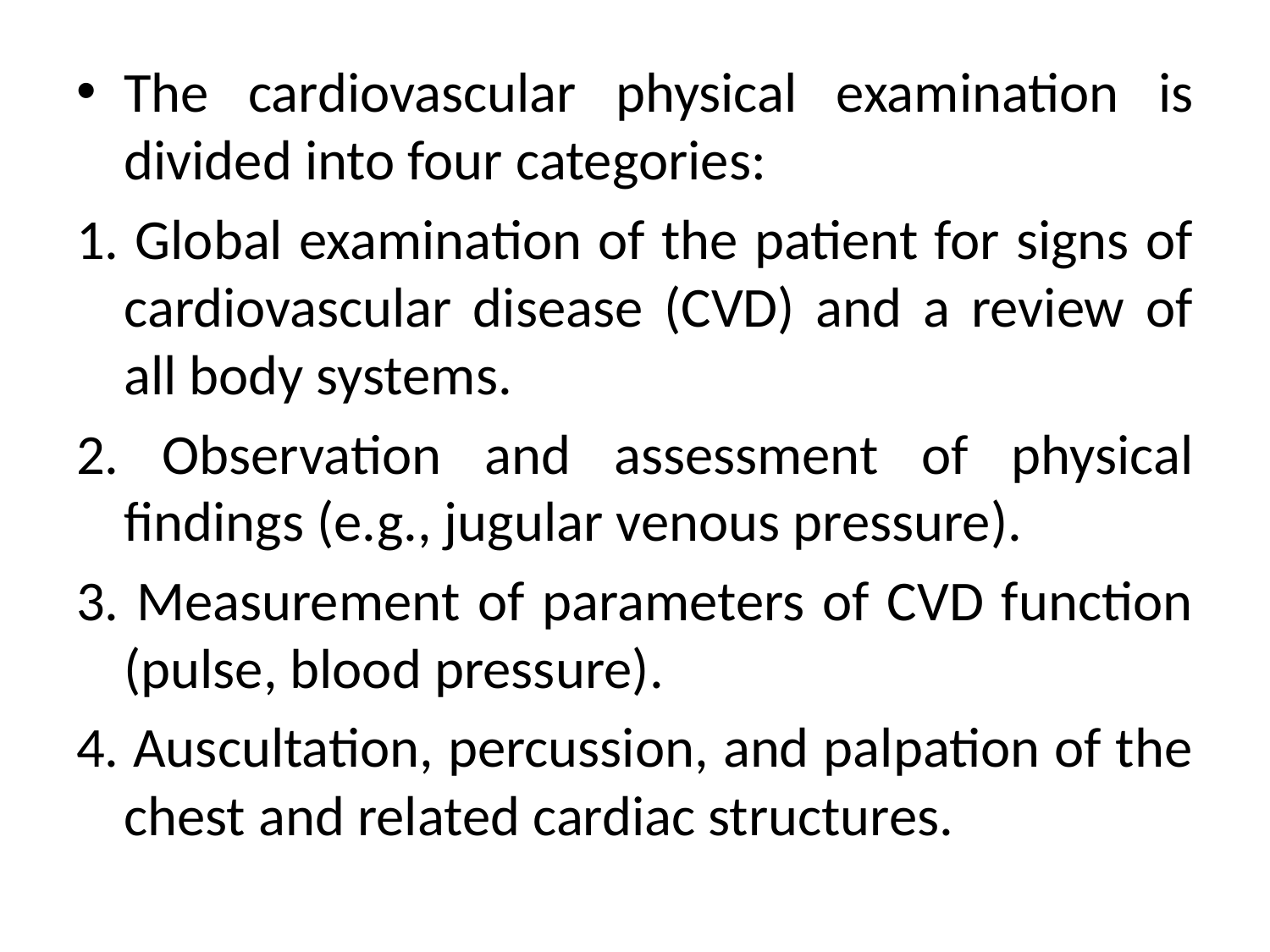

The cardiovascular physical examination is divided into four categories:
1. Global examination of the patient for signs of cardiovascular disease (CVD) and a review of all body systems.
2. Observation and assessment of physical findings (e.g., jugular venous pressure).
3. Measurement of parameters of CVD function (pulse, blood pressure).
4. Auscultation, percussion, and palpation of the chest and related cardiac structures.